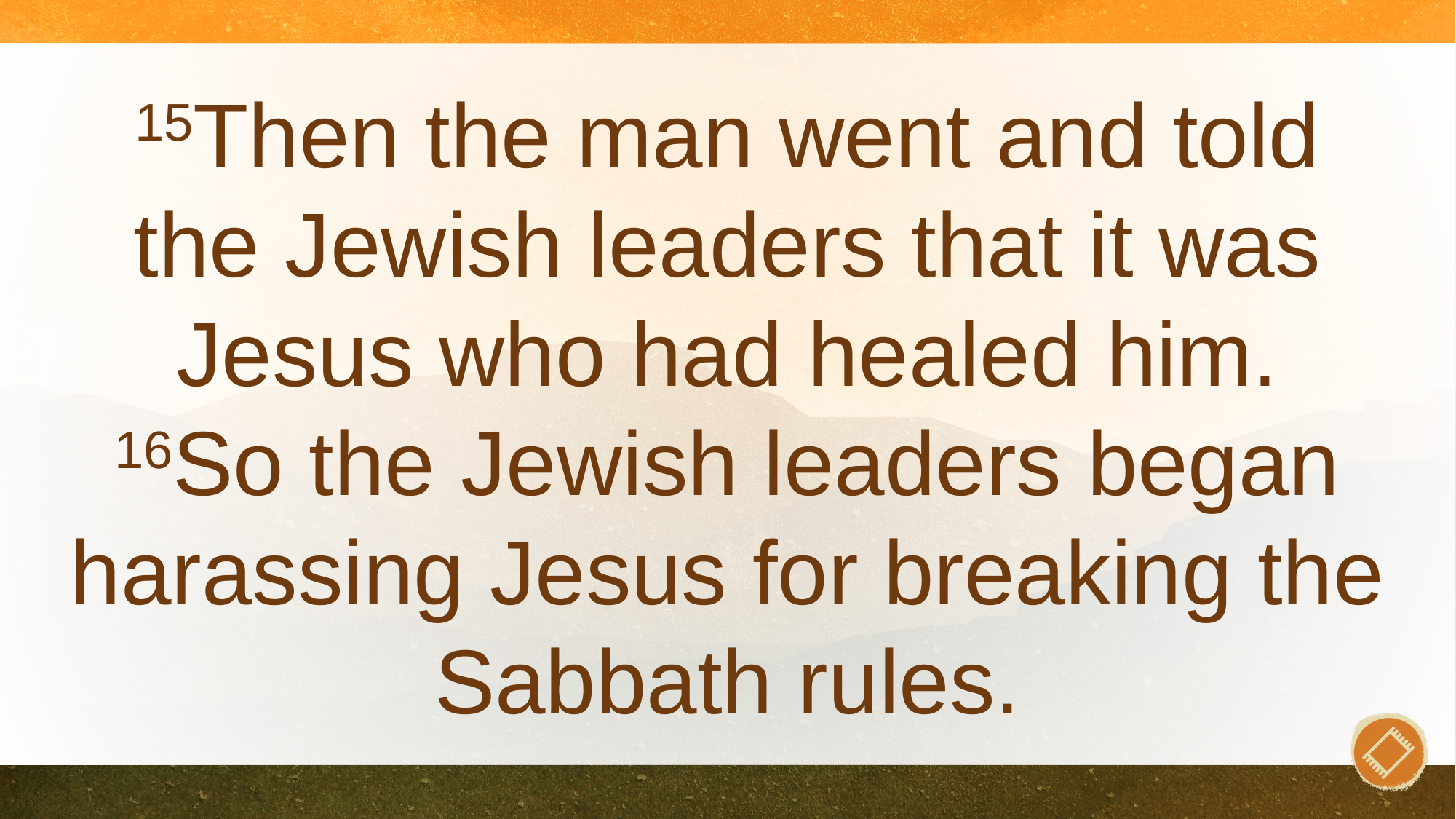

15Then the man went and told the Jewish leaders that it was Jesus who had healed him.
16So the Jewish leaders began harassing Jesus for breaking the Sabbath rules.